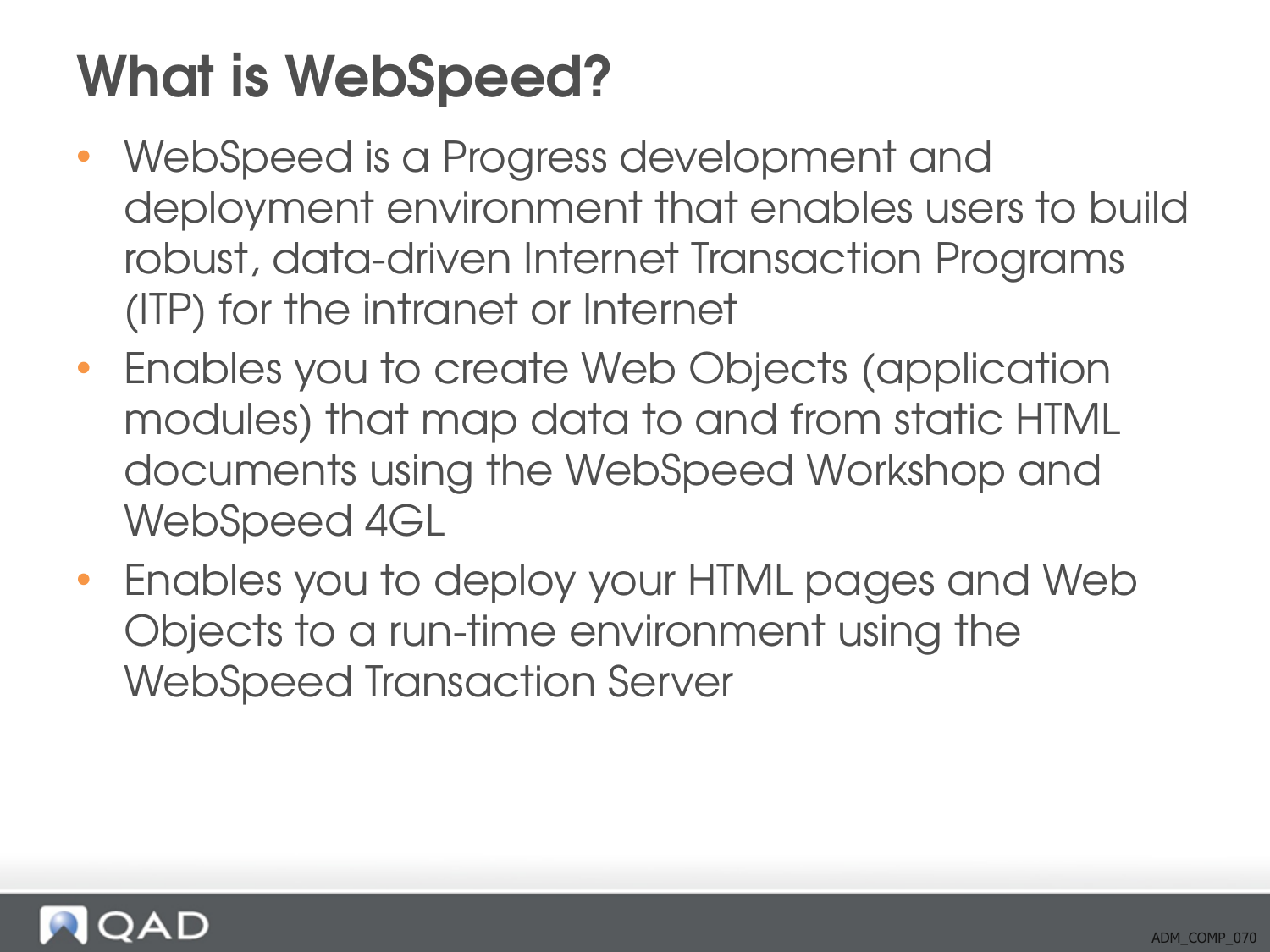

# What is WebSpeed?
WebSpeed is a Progress development and deployment environment that enables users to build robust, data-driven Internet Transaction Programs (ITP) for the intranet or Internet
Enables you to create Web Objects (application modules) that map data to and from static HTML documents using the WebSpeed Workshop and WebSpeed 4GL
Enables you to deploy your HTML pages and Web Objects to a run-time environment using the WebSpeed Transaction Server

ADM_COMP_070